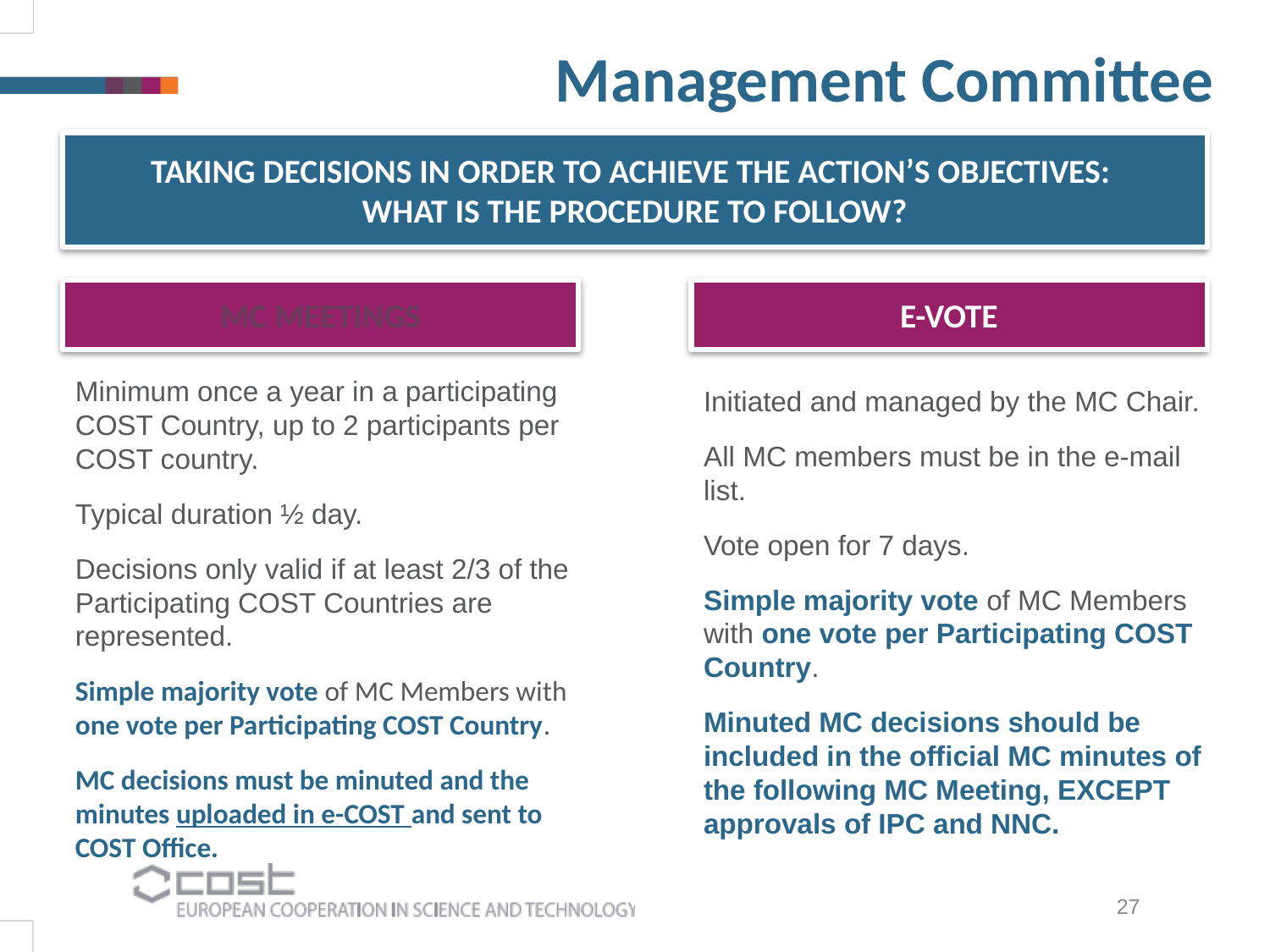

Management Committee

TAKING DECISIONS IN ORDER TO ACHIEVE THE ACTION’S OBJECTIVES:
WHAT IS THE PROCEDURE TO FOLLOW?
MC MEETINGS
E-VOTE
Minimum once a year in a participating COST Country, up to 2 participants per COST country.
Typical duration ½ day.
Decisions only valid if at least 2/3 of the Participating COST Countries are represented.
Simple majority vote of MC Members with one vote per Participating COST Country.
MC decisions must be minuted and the minutes uploaded in e-COST and sent to COST Office.

Initiated and managed by the MC Chair.
All MC members must be in the e-mail list.
Vote open for 7 days.
Simple majority vote of MC Members with one vote per Participating COST Country.
Minuted MC decisions should be included in the official MC minutes of the following MC Meeting, EXCEPT approvals of IPC and NNC.

27